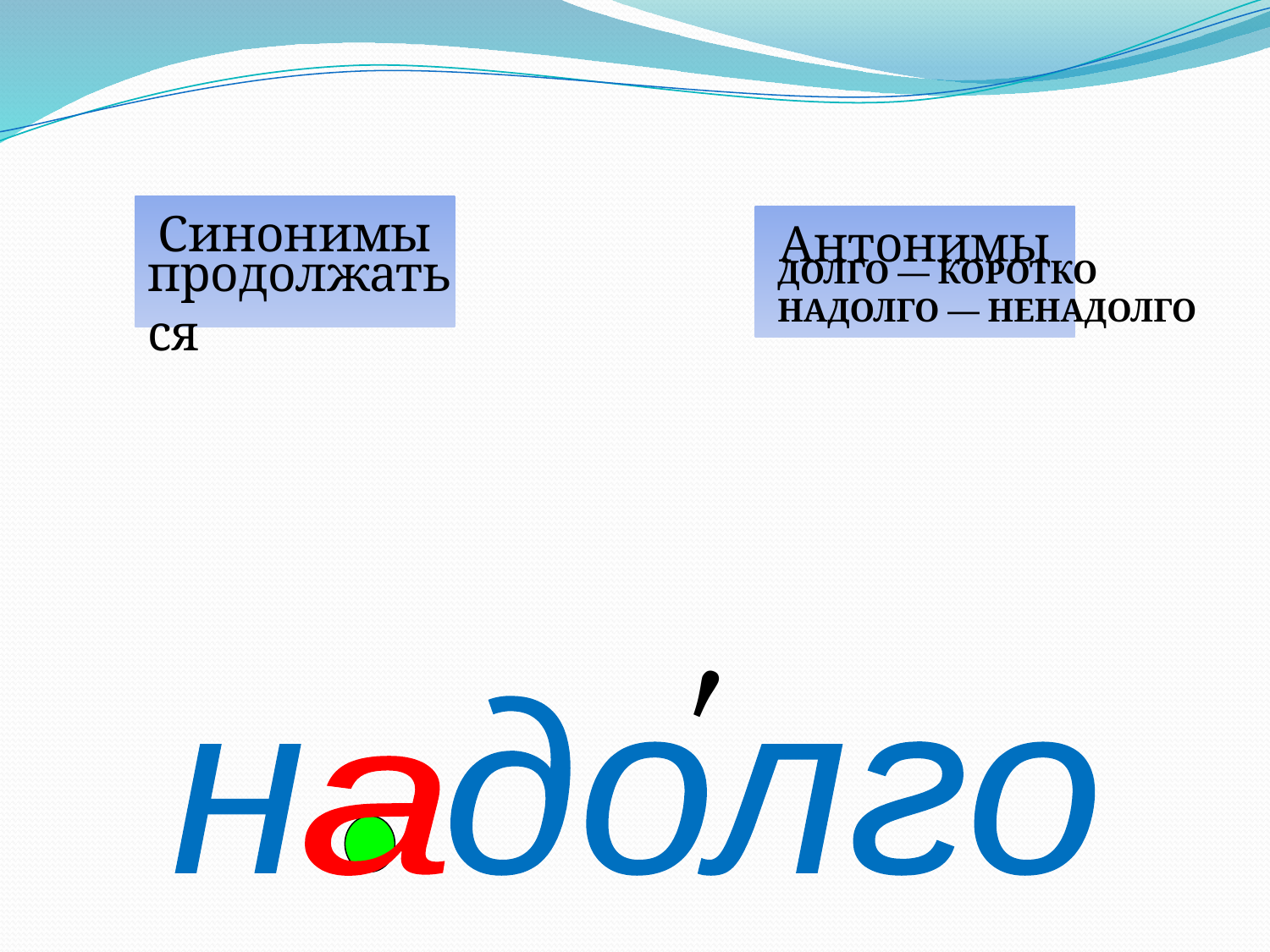

Синонимы

Антонимы

продолжаться
ДОЛГО — КОРОТКО
НАДОЛГО — НЕНАДОЛГО
′
н  долго
а